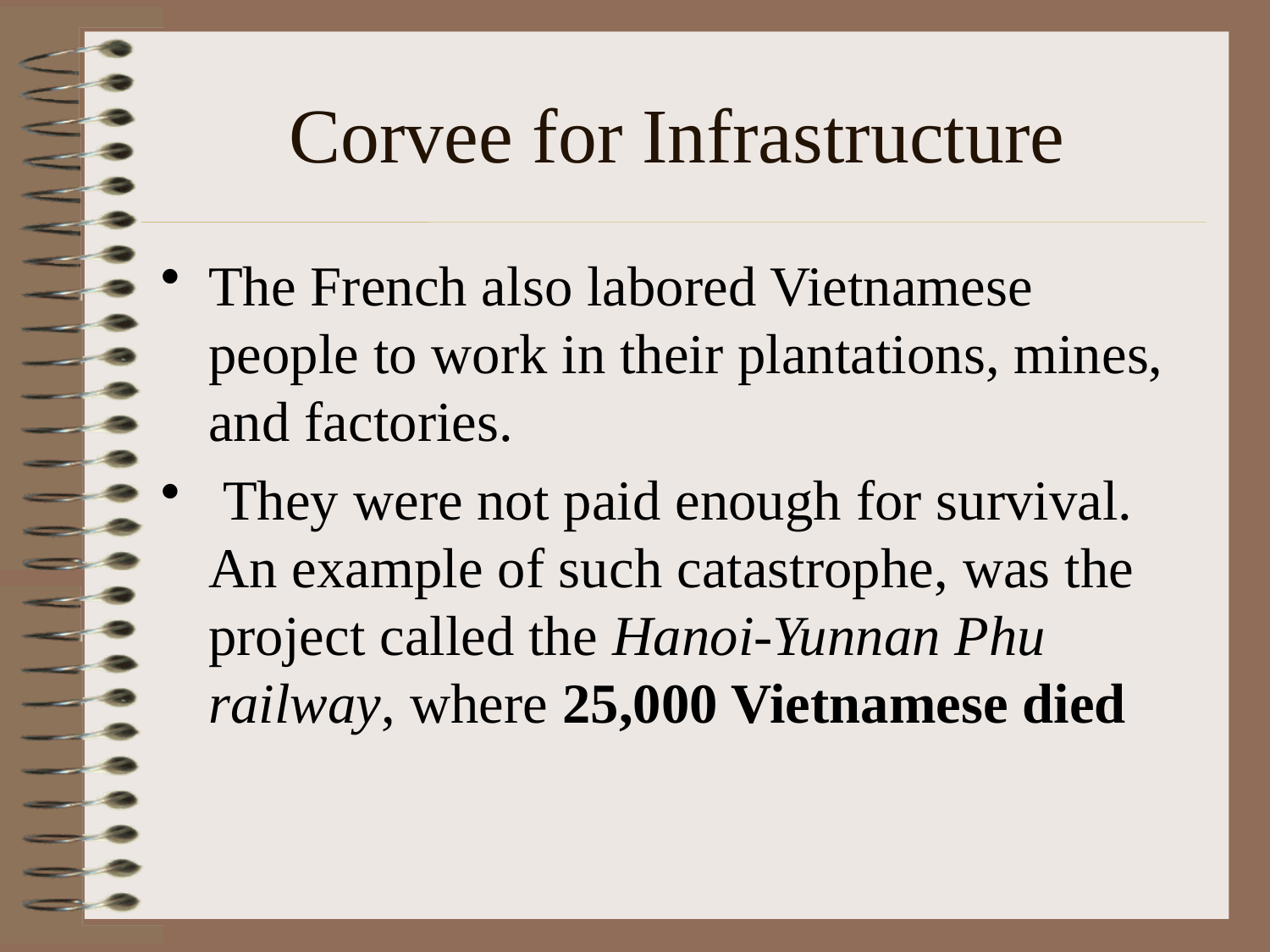

# Corvee for Infrastructure
The French also labored Vietnamese people to work in their plantations, mines, and factories.
 They were not paid enough for survival. An example of such catastrophe, was the project called the Hanoi-Yunnan Phu railway, where 25,000 Vietnamese died